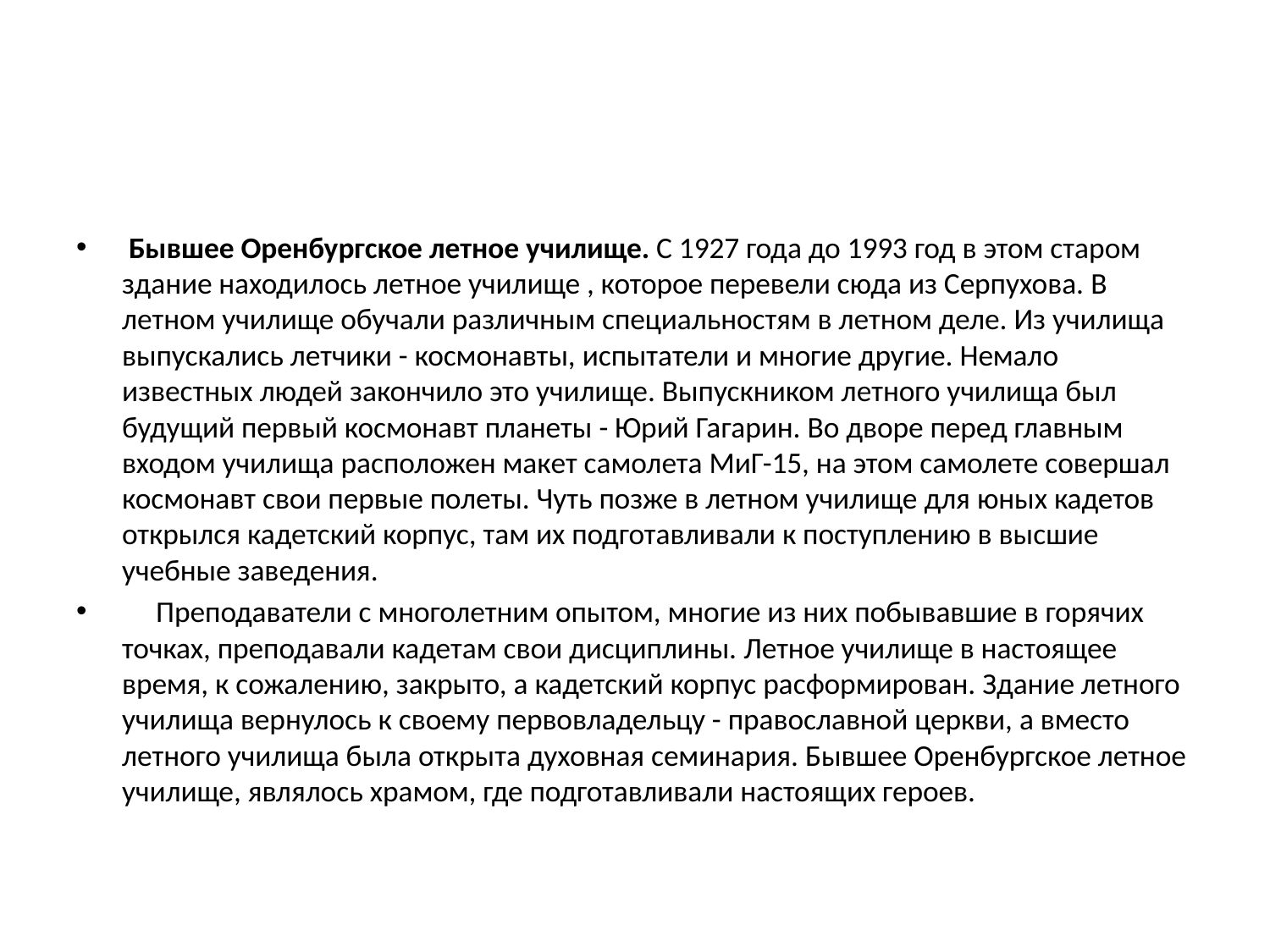

Бывшее Оренбургское летное училище. С 1927 года до 1993 год в этом старом здание находилось летное училище , которое перевели сюда из Серпухова. В летном училище обучали различным специальностям в летном деле. Из училища выпускались летчики - космонавты, испытатели и многие другие. Немало известных людей закончило это училище. Выпускником летного училища был будущий первый космонавт планеты - Юрий Гагарин. Во дворе перед главным входом училища расположен макет самолета МиГ-15, на этом самолете совершал космонавт свои первые полеты. Чуть позже в летном училище для юных кадетов открылся кадетский корпус, там их подготавливали к поступлению в высшие учебные заведения.
     Преподаватели с многолетним опытом, многие из них побывавшие в горячих точках, преподавали кадетам свои дисциплины. Летное училище в настоящее время, к сожалению, закрыто, а кадетский корпус расформирован. Здание летного училища вернулось к своему первовладельцу - православной церкви, а вместо летного училища была открыта духовная семинария. Бывшее Оренбургское летное училище, являлось храмом, где подготавливали настоящих героев.